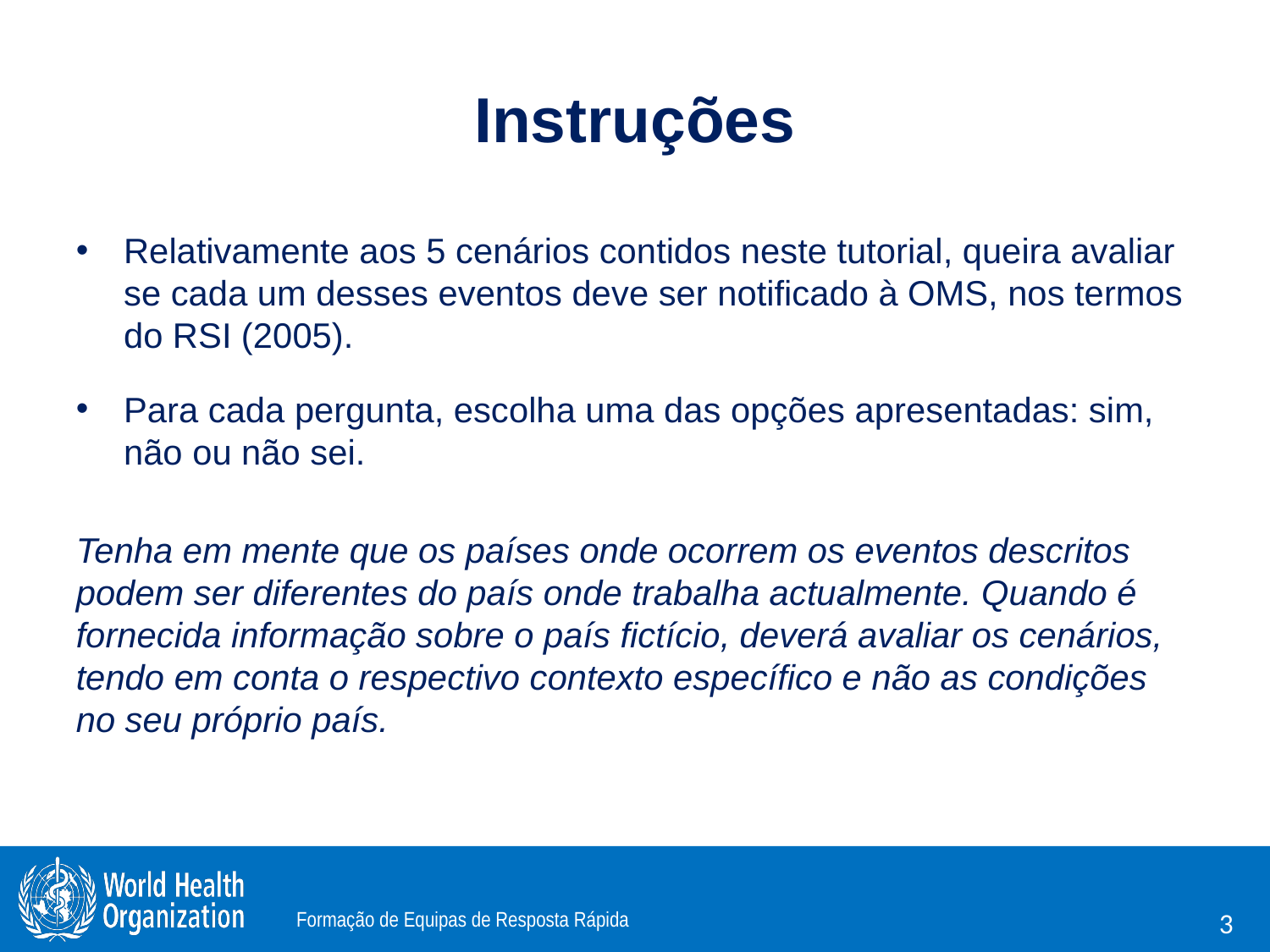

# Instruções
Relativamente aos 5 cenários contidos neste tutorial, queira avaliar se cada um desses eventos deve ser notificado à OMS, nos termos do RSI (2005).
Para cada pergunta, escolha uma das opções apresentadas: sim, não ou não sei.

Tenha em mente que os países onde ocorrem os eventos descritos podem ser diferentes do país onde trabalha actualmente. Quando é fornecida informação sobre o país fictício, deverá avaliar os cenários, tendo em conta o respectivo contexto específico e não as condições no seu próprio país.